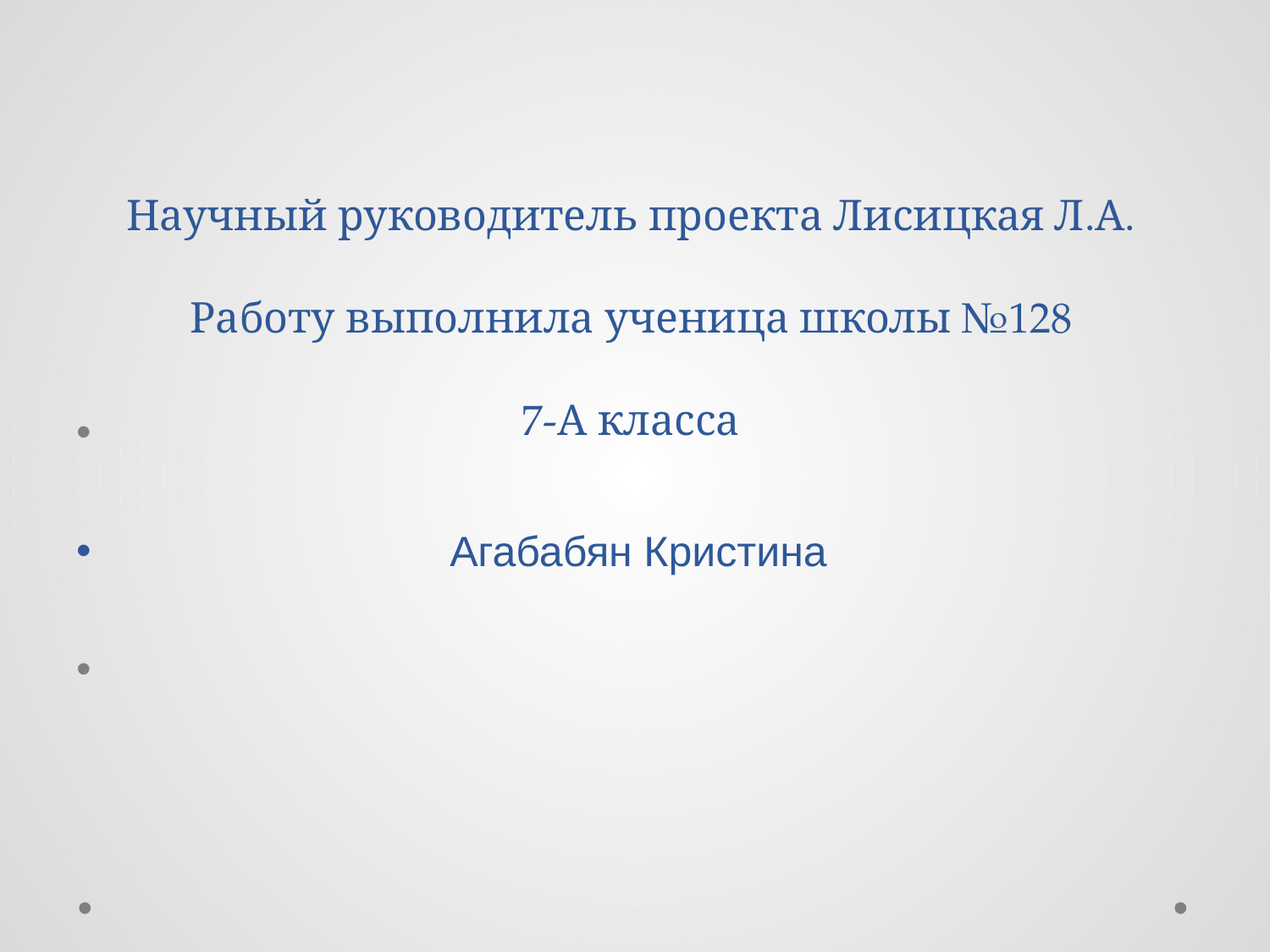

Агабабян Кристина

# Научный руководитель проекта Лисицкая Л.А. Работу выполнила ученица школы №128 7-А класса